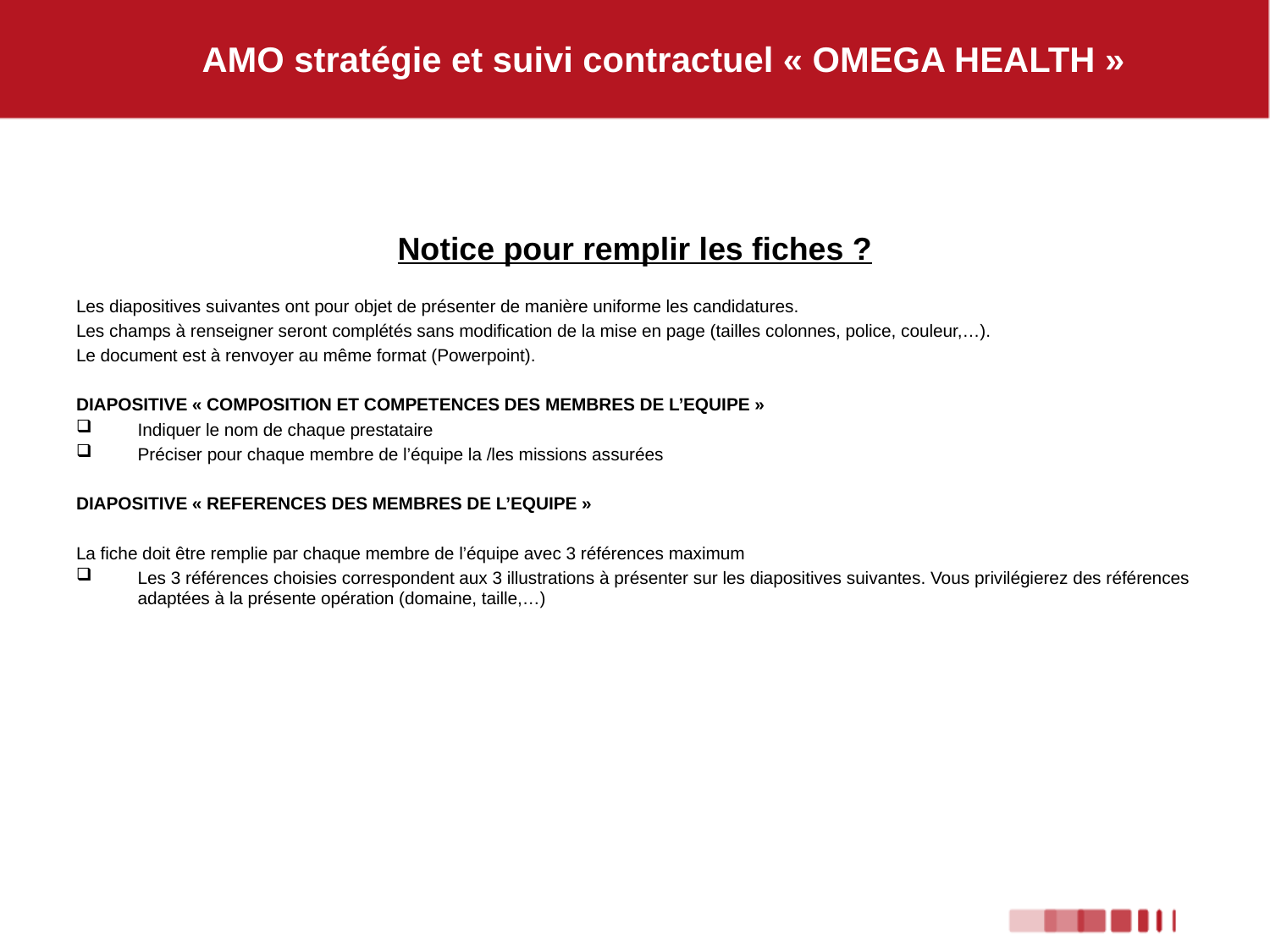

# AMO stratégie et suivi contractuel « OMEGA HEALTH »
Notice pour remplir les fiches ?

Les diapositives suivantes ont pour objet de présenter de manière uniforme les candidatures.
Les champs à renseigner seront complétés sans modification de la mise en page (tailles colonnes, police, couleur,…).
Le document est à renvoyer au même format (Powerpoint).

DIAPOSITIVE « COMPOSITION ET COMPETENCES DES MEMBRES DE L’EQUIPE »
Indiquer le nom de chaque prestataire
Préciser pour chaque membre de l’équipe la /les missions assurées

DIAPOSITIVE « REFERENCES DES MEMBRES DE L’EQUIPE »

La fiche doit être remplie par chaque membre de l’équipe avec 3 références maximum
Les 3 références choisies correspondent aux 3 illustrations à présenter sur les diapositives suivantes. Vous privilégierez des références adaptées à la présente opération (domaine, taille,…)